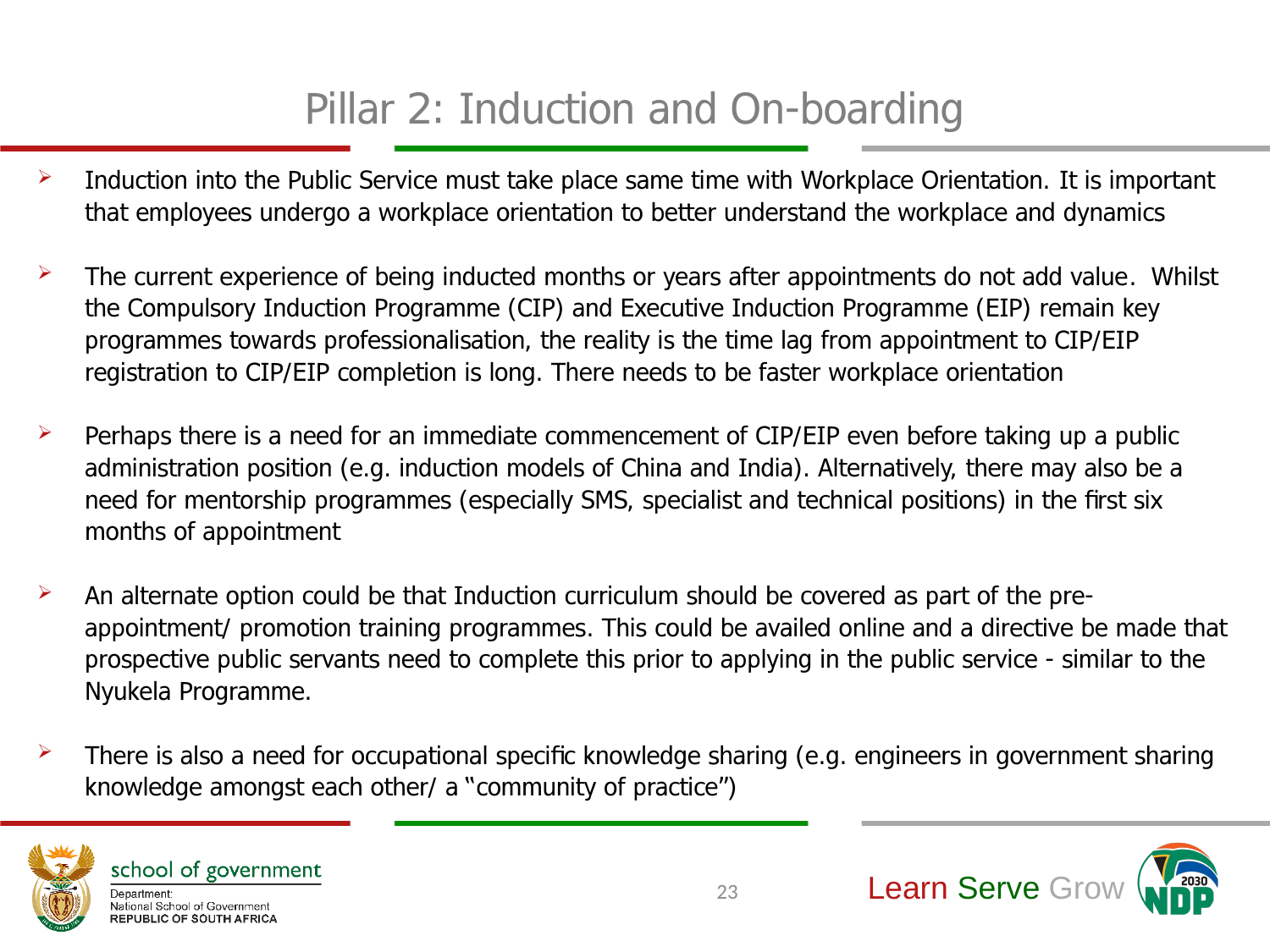

# Pillar 2: Induction and On-boarding
Induction into the Public Service must take place same time with Workplace Orientation. It is important that employees undergo a workplace orientation to better understand the workplace and dynamics

The current experience of being inducted months or years after appointments do not add value.  Whilst the Compulsory Induction Programme (CIP) and Executive Induction Programme (EIP) remain key programmes towards professionalisation, the reality is the time lag from appointment to CIP/EIP registration to CIP/EIP completion is long. There needs to be faster workplace orientation

Perhaps there is a need for an immediate commencement of CIP/EIP even before taking up a public administration position (e.g. induction models of China and India). Alternatively, there may also be a need for mentorship programmes (especially SMS, specialist and technical positions) in the first six months of appointment

An alternate option could be that Induction curriculum should be covered as part of the pre-appointment/ promotion training programmes. This could be availed online and a directive be made that prospective public servants need to complete this prior to applying in the public service - similar to the Nyukela Programme.

There is also a need for occupational specific knowledge sharing (e.g. engineers in government sharing knowledge amongst each other/ a “community of practice”)

23